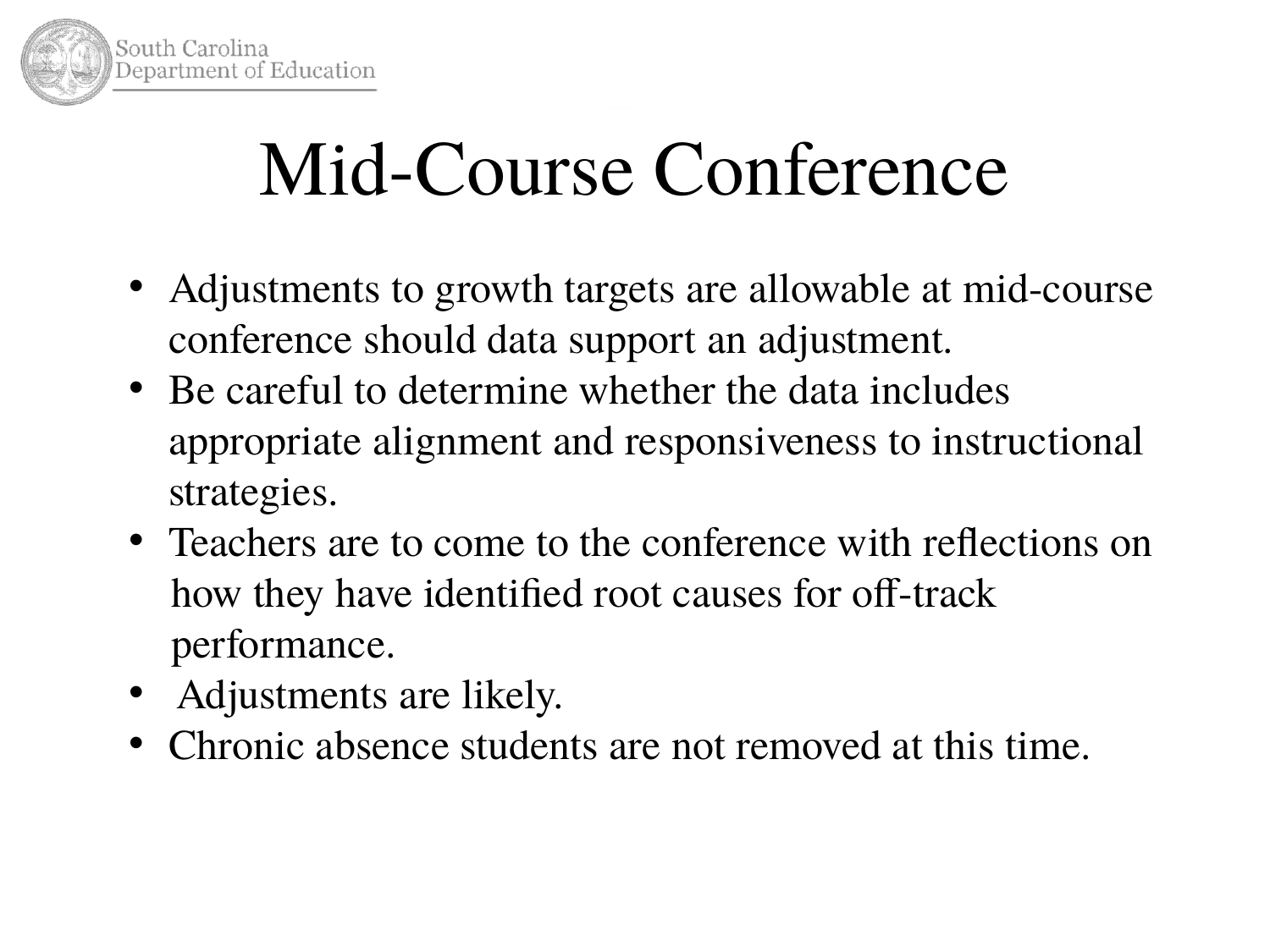

# Mid-Course Conference
Adjustments to growth targets are allowable at mid-course conference should data support an adjustment.
Be careful to determine whether the data includes appropriate alignment and responsiveness to instructional strategies.
Teachers are to come to the conference with reflections on
    how they have identified root causes for off-track
    performance.
Adjustments are likely.
Chronic absence students are not removed at this time.